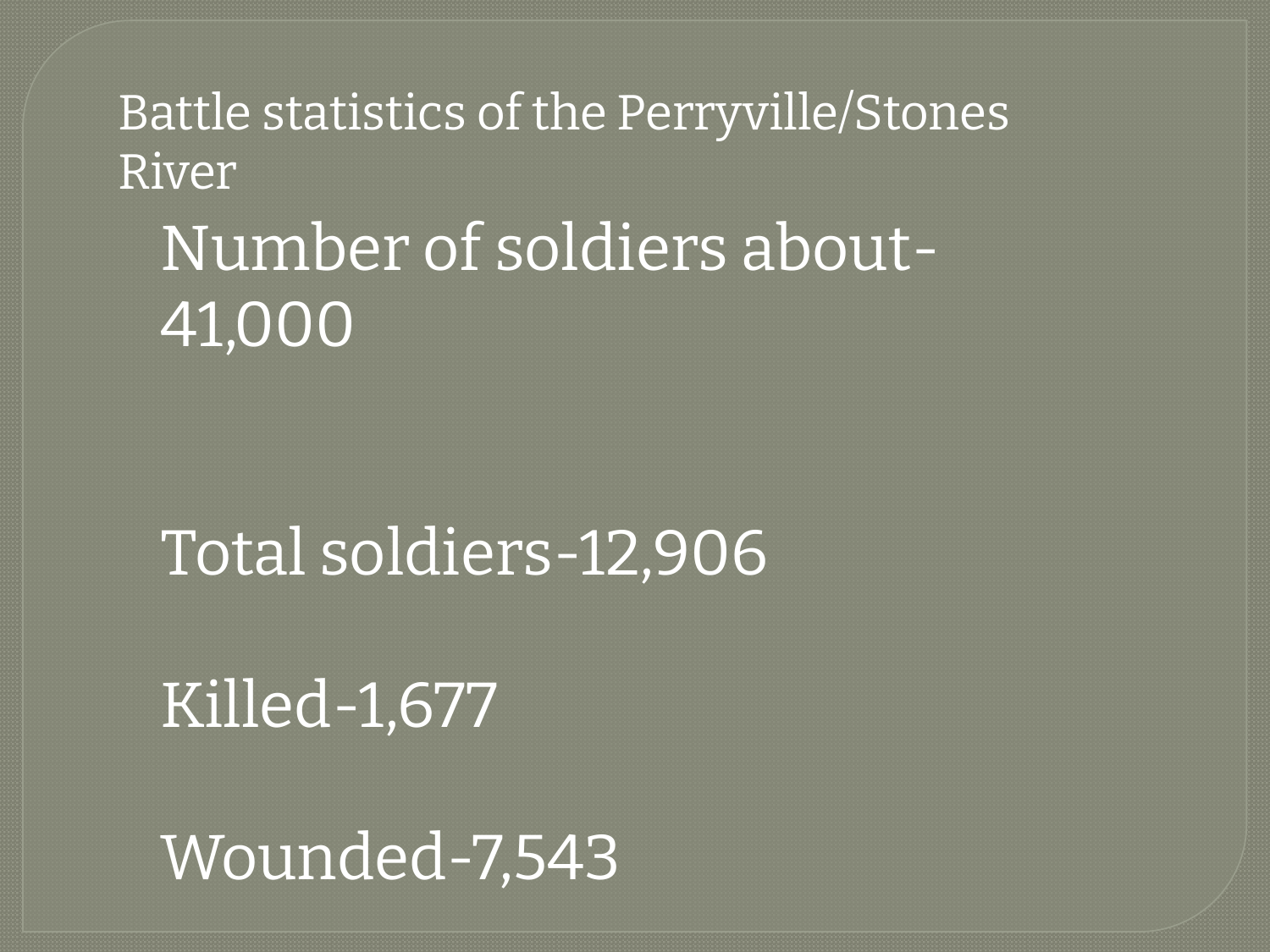

Battle statistics of the Perryville/Stones River
Number of soldiers about-41,000

Total soldiers-12,906

Killed-1,677

Wounded-7,543